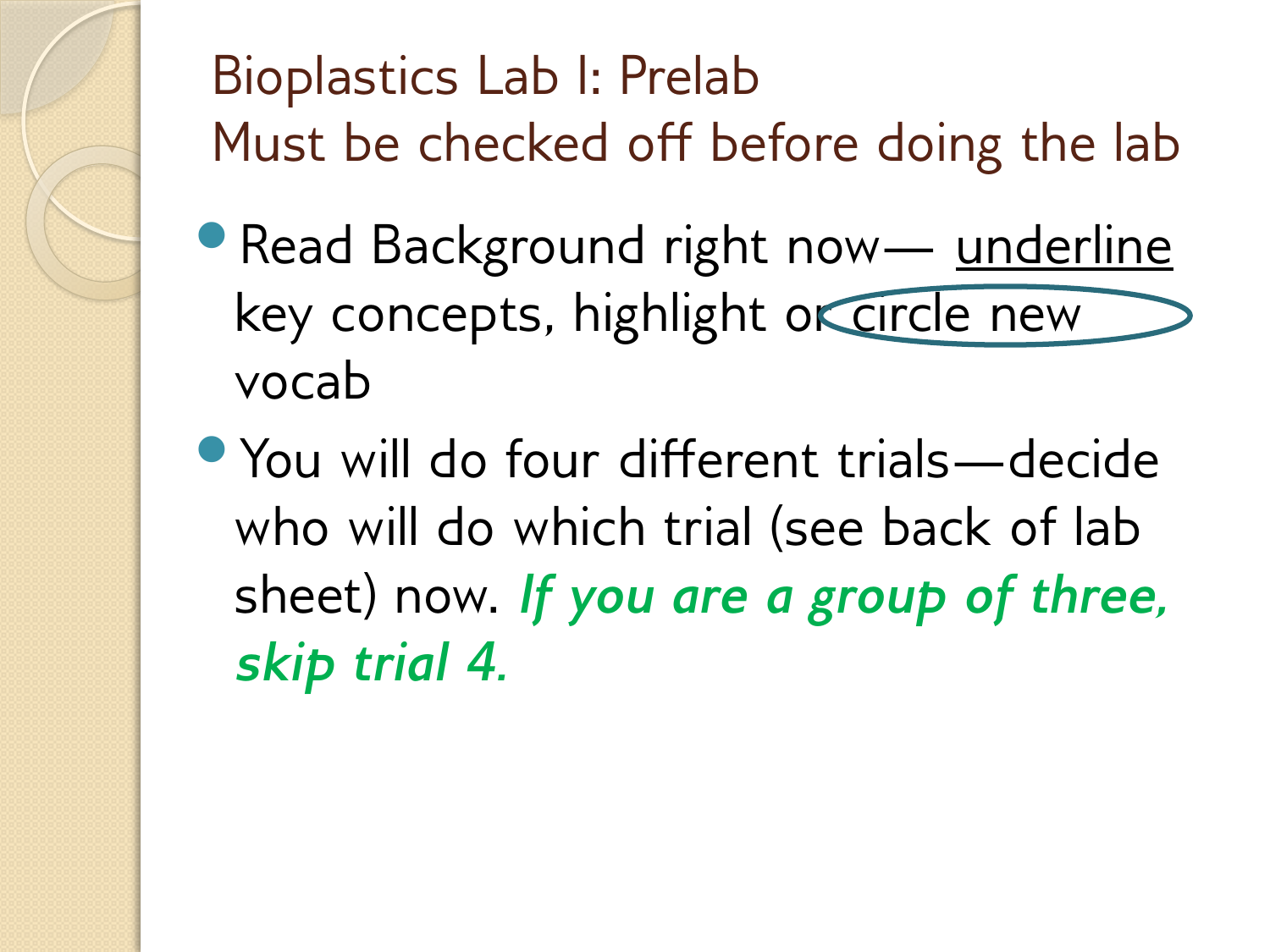

# Bioplastics Lab I: Prelab Must be checked off before doing the lab
Read Background right now— underline key concepts, highlight or circle new vocab
You will do four different trials—decide who will do which trial (see back of lab sheet) now. If you are a group of three, skip trial 4.